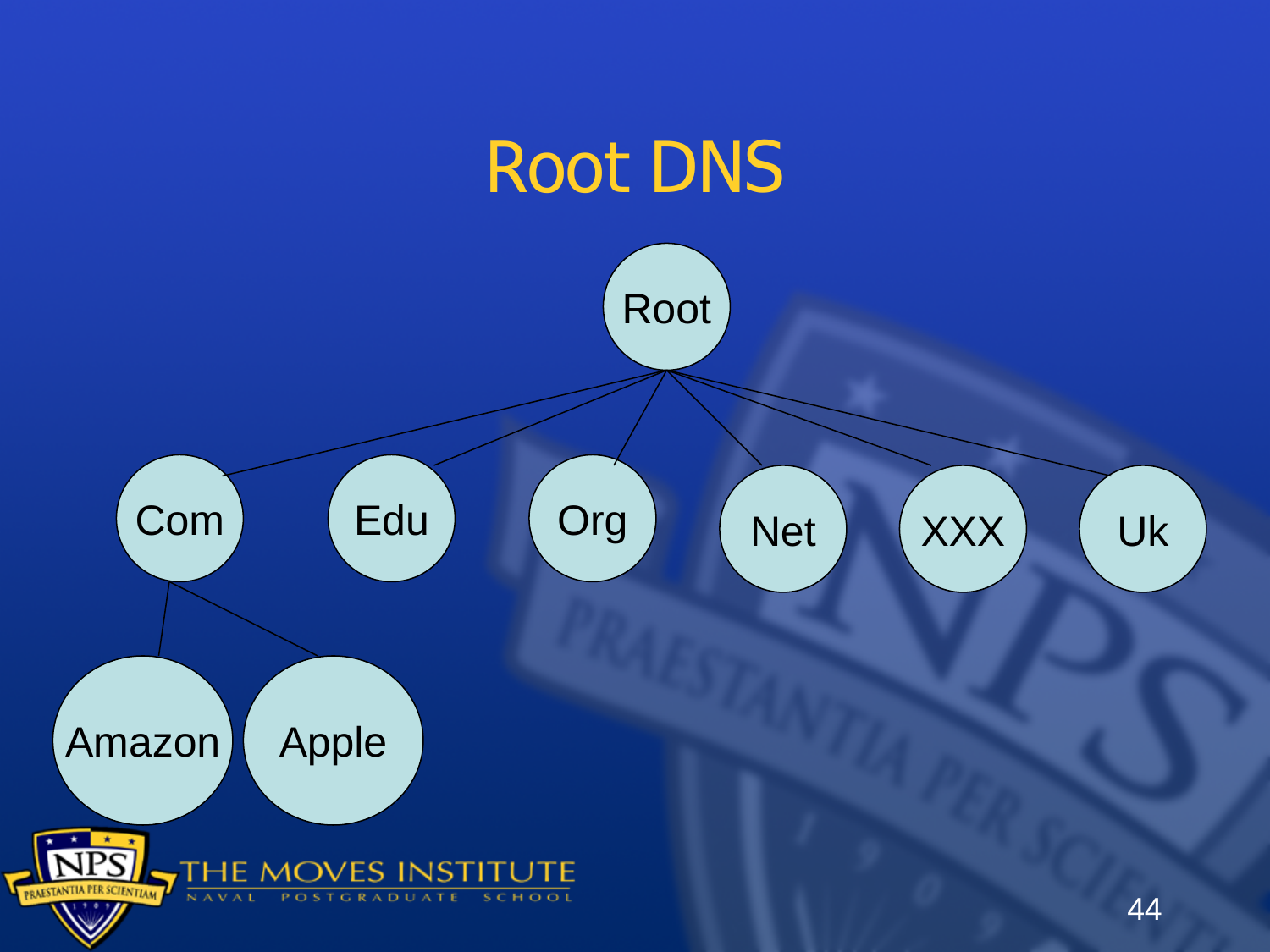

# Root DNS
Root

Com
Edu
Org
Net
XXX
Uk

Amazon
Apple
44